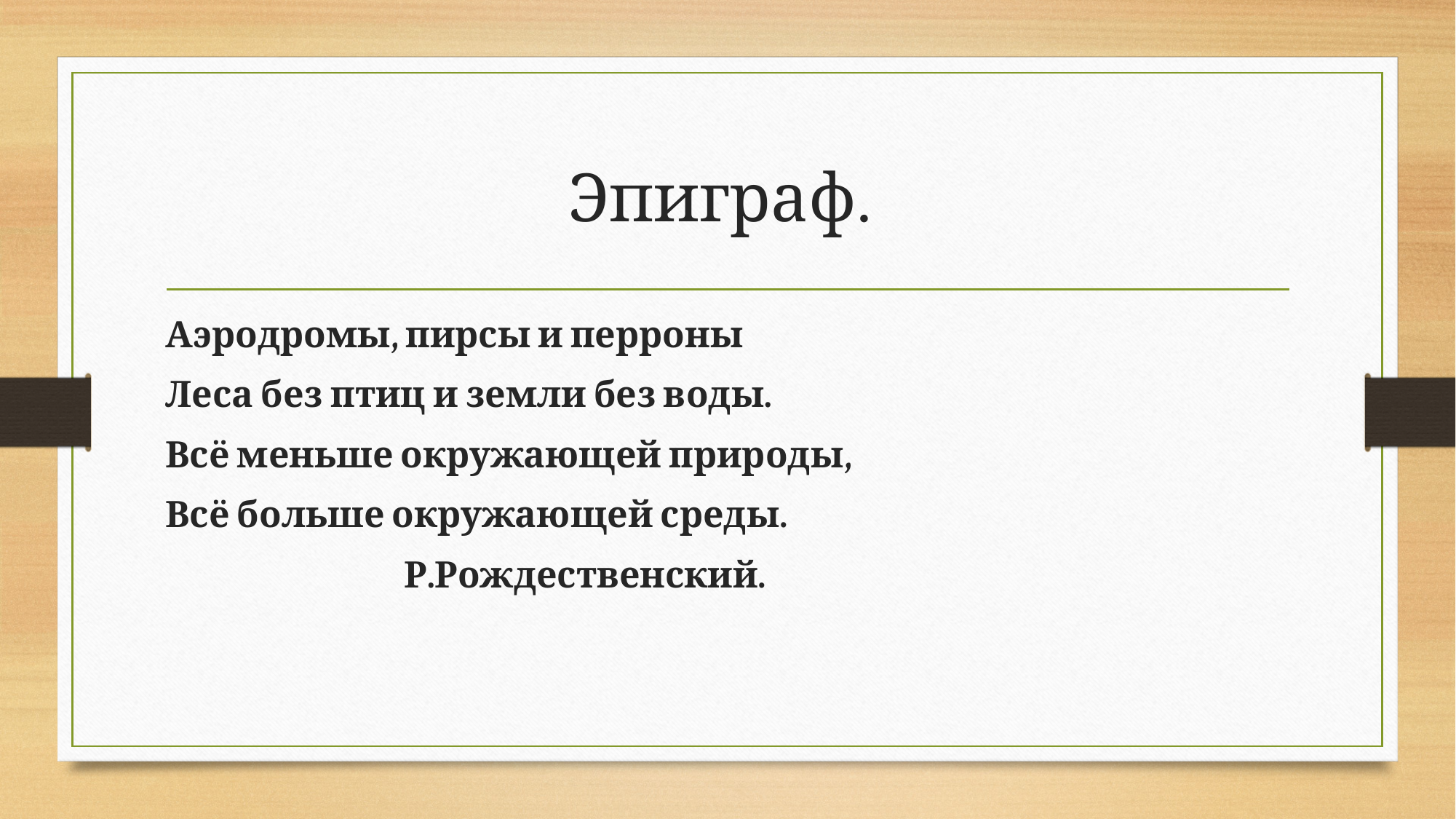

# Эпиграф.
Аэродромы, пирсы и перроны
Леса без птиц и земли без воды.
Всё меньше окружающей природы,
Всё больше окружающей среды.
                                Р.Рождественский.